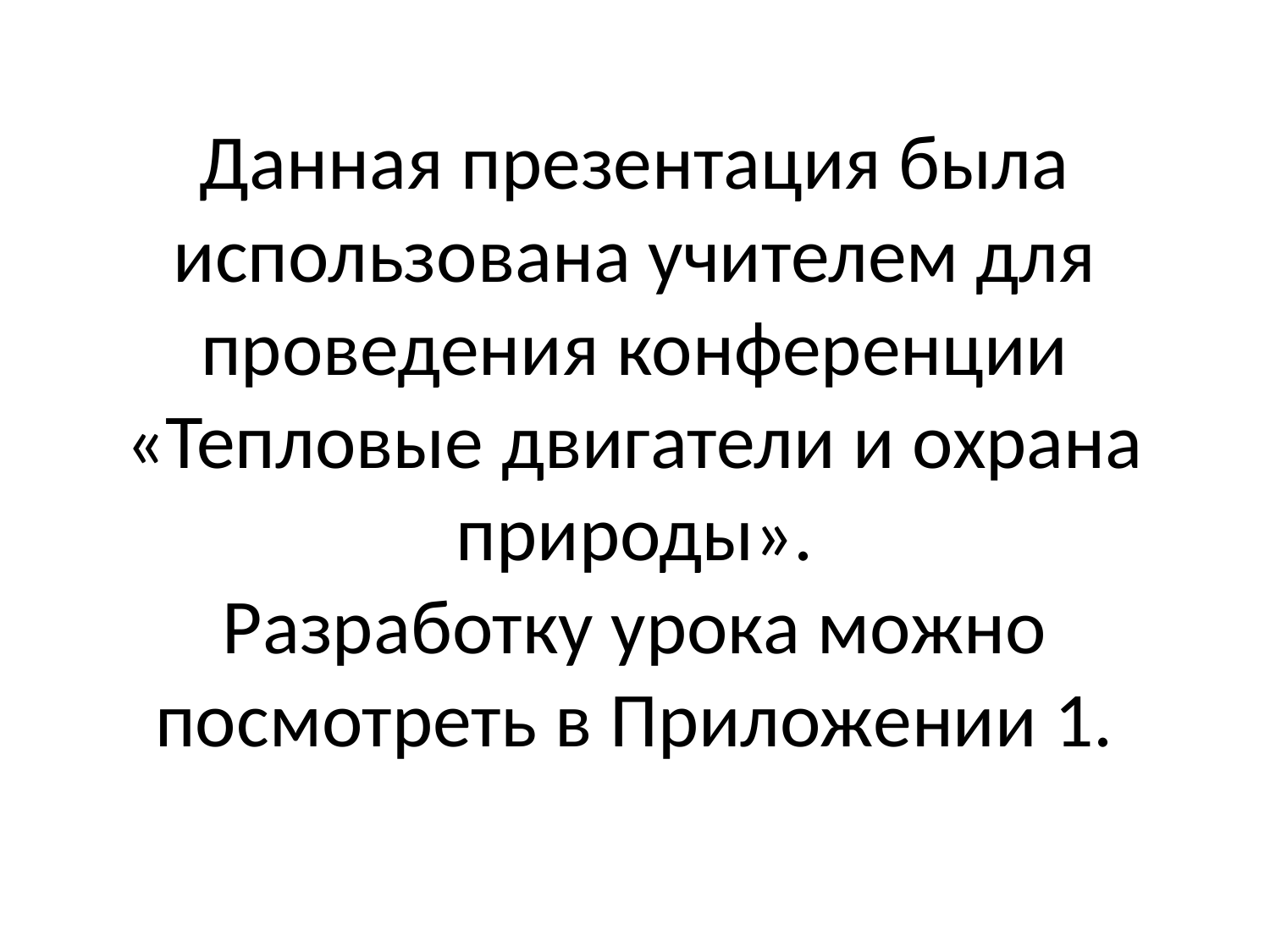

# Данная презентация была использована учителем для проведения конференции «Тепловые двигатели и охрана природы». Разработку урока можно посмотреть в Приложении 1.